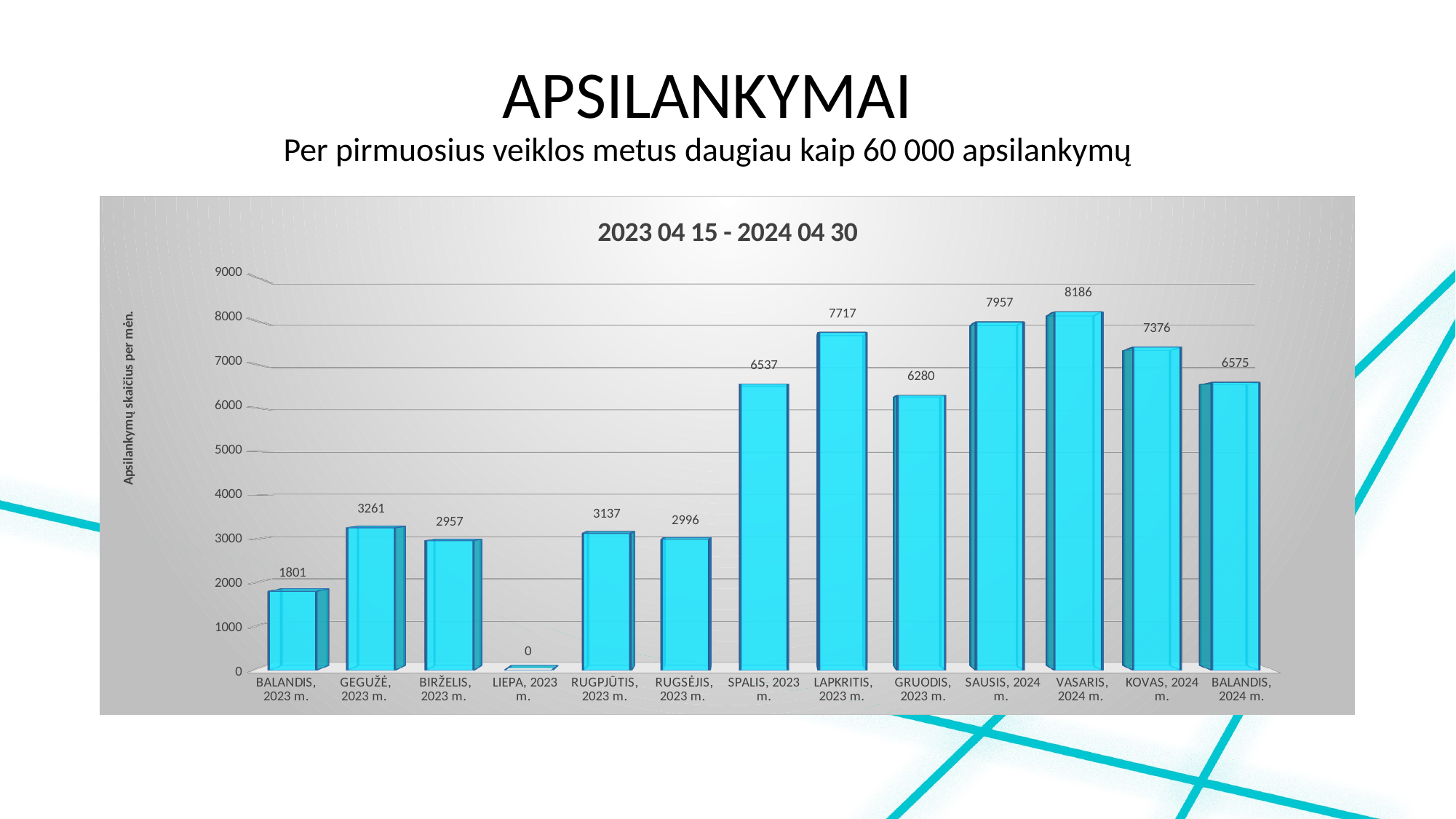

# APSILANKYMAI Per pirmuosius veiklos metus daugiau kaip 60 000 apsilankymų

[unsupported chart]